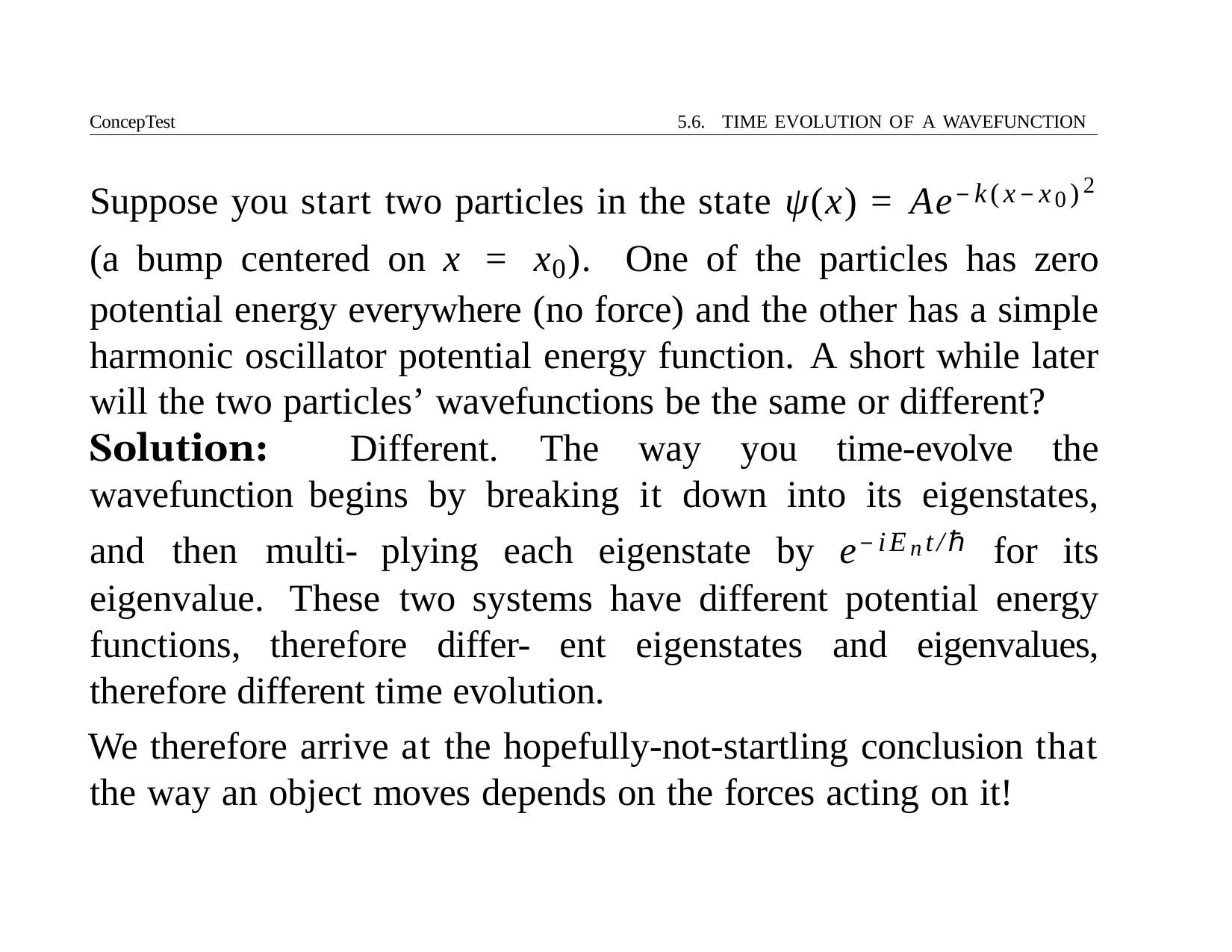

ConcepTest	5.6.  TIME EVOLUTION OF A WAVEFUNCTION

# Suppose you start two particles in the state ψ(x) = Ae−k(x−x0)2 (a bump centered on x  =  x0).  One of the particles has zero potential energy everywhere (no force) and the other has a simple harmonic oscillator potential energy function. A short while later will the two particles’ wavefunctions be the same or different?
Solution:  Different. The way you time-evolve the wavefunction begins by breaking it down into its eigenstates, and then multi- plying each eigenstate by e−iEnt/ℏ for its eigenvalue. These two systems have different potential energy functions, therefore differ- ent eigenstates and eigenvalues, therefore different time evolution.
We therefore arrive at the hopefully-not-startling conclusion that the way an object moves depends on the forces acting on it!